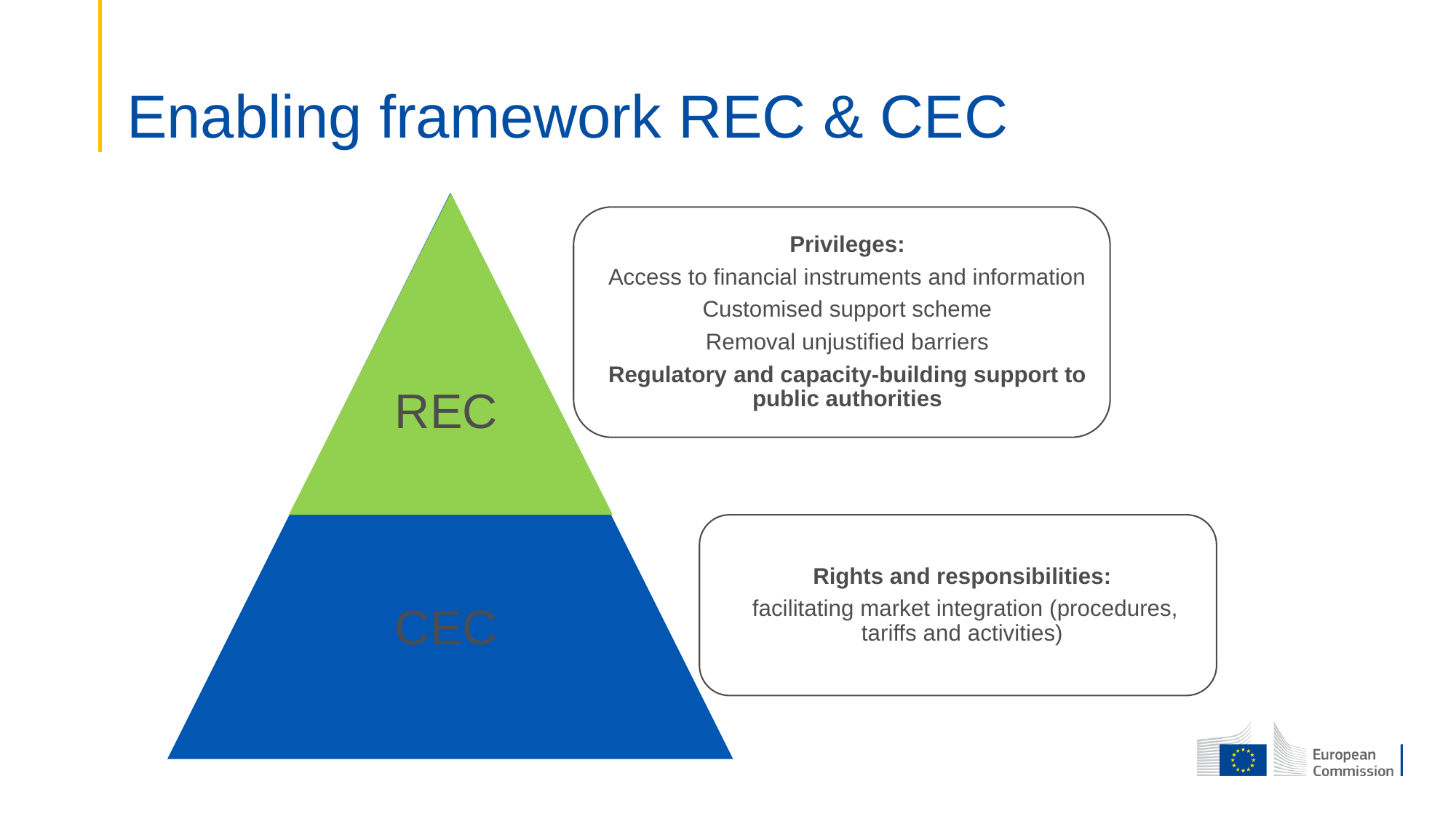

# Enabling framework REC & CEC
Privileges:
Access to financial instruments and information
Customised support scheme
Removal unjustified barriers
Regulatory and capacity-building support to public authorities
Rights and responsibilities:
 facilitating market integration (procedures, tariffs and activities)

REC
CEC